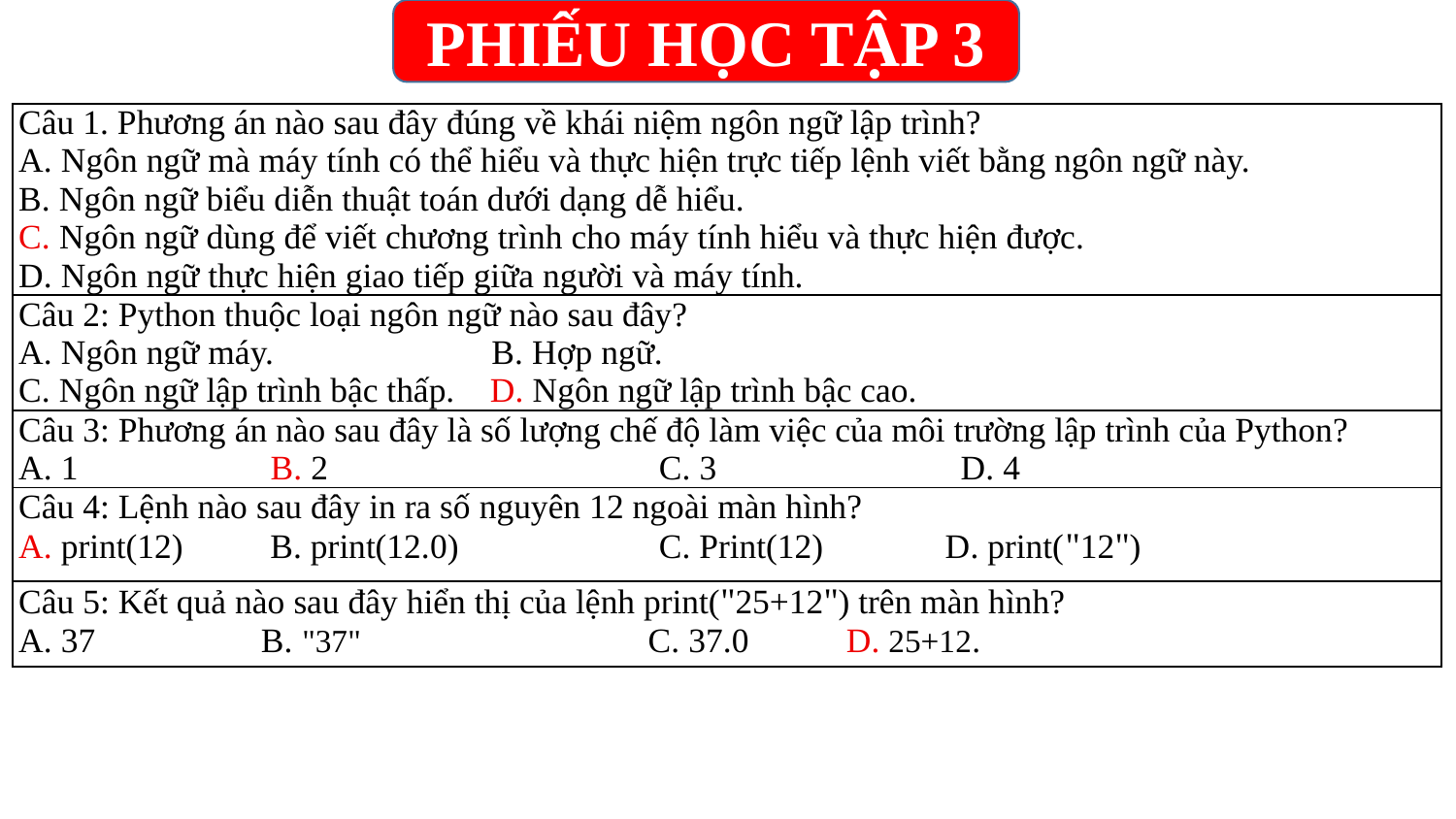

PHIẾU HỌC TẬP 3
| Câu 1. Phương án nào sau đây đúng về khái niệm ngôn ngữ lập trình? A. Ngôn ngữ mà máy tính có thể hiểu và thực hiện trực tiếp lệnh viết bằng ngôn ngữ này. B. Ngôn ngữ biểu diễn thuật toán dưới dạng dễ hiểu. C. Ngôn ngữ dùng để viết chương trình cho máy tính hiểu và thực hiện được. D. Ngôn ngữ thực hiện giao tiếp giữa người và máy tính. |
| --- |
| Câu 2: Python thuộc loại ngôn ngữ nào sau đây? A. Ngôn ngữ máy. B. Hợp ngữ. C. Ngôn ngữ lập trình bậc thấp. D. Ngôn ngữ lập trình bậc cao. |
| Câu 3: Phương án nào sau đây là số lượng chế độ làm việc của môi trường lập trình của Python? A. 1 B. 2 C. 3 D. 4 |
| Câu 4: Lệnh nào sau đây in ra số nguyên 12 ngoài màn hình? A. print(12) B. print(12.0) C. Print(12) D. print("12") |
| Câu 5: Kết quả nào sau đây hiển thị của lệnh print("25+12") trên màn hình? A. 37 B. "37" C. 37.0 D. 25+12. |
28